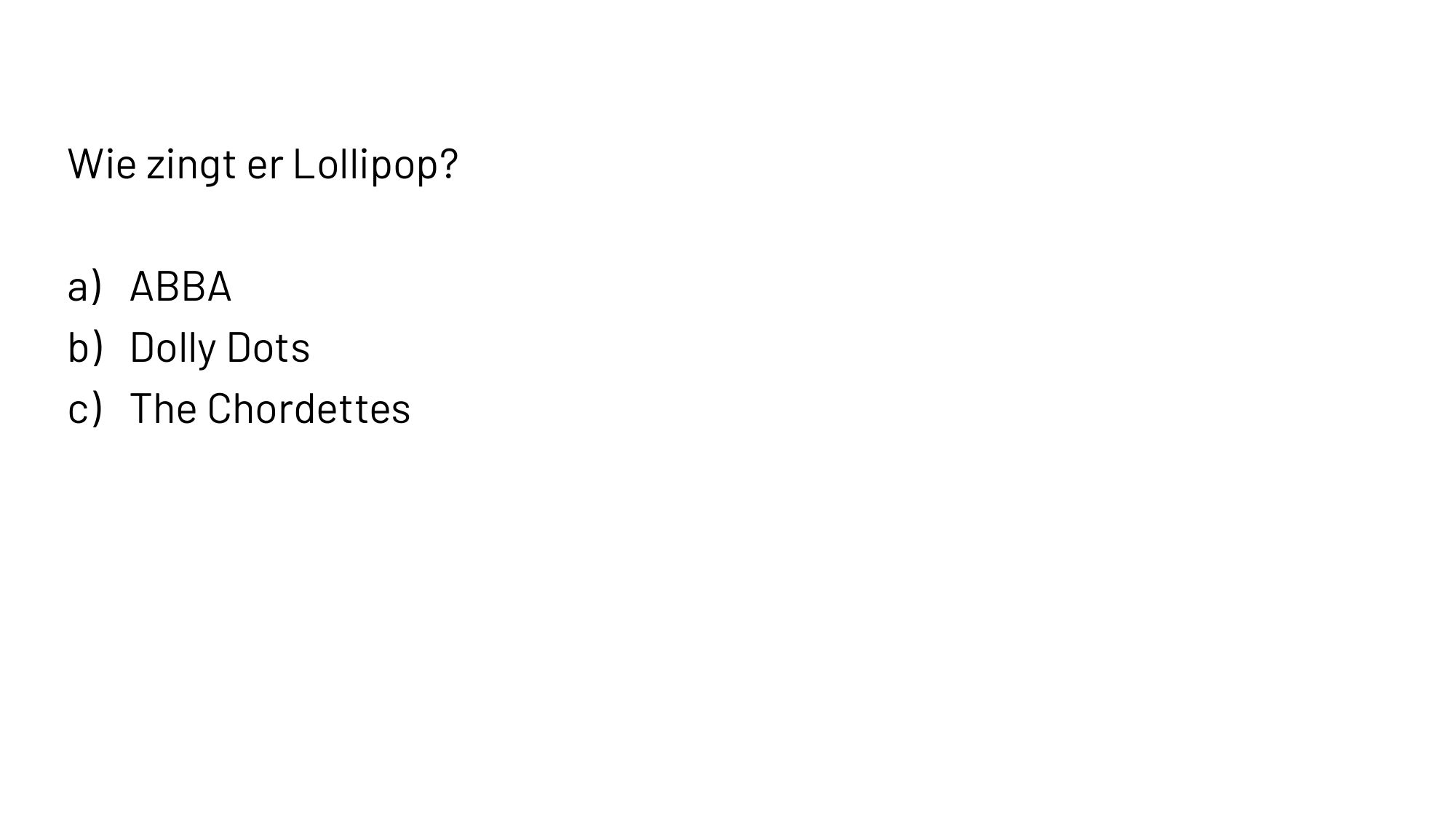

Wie zingt er Lollipop?

ABBA
Dolly Dots
The Chordettes